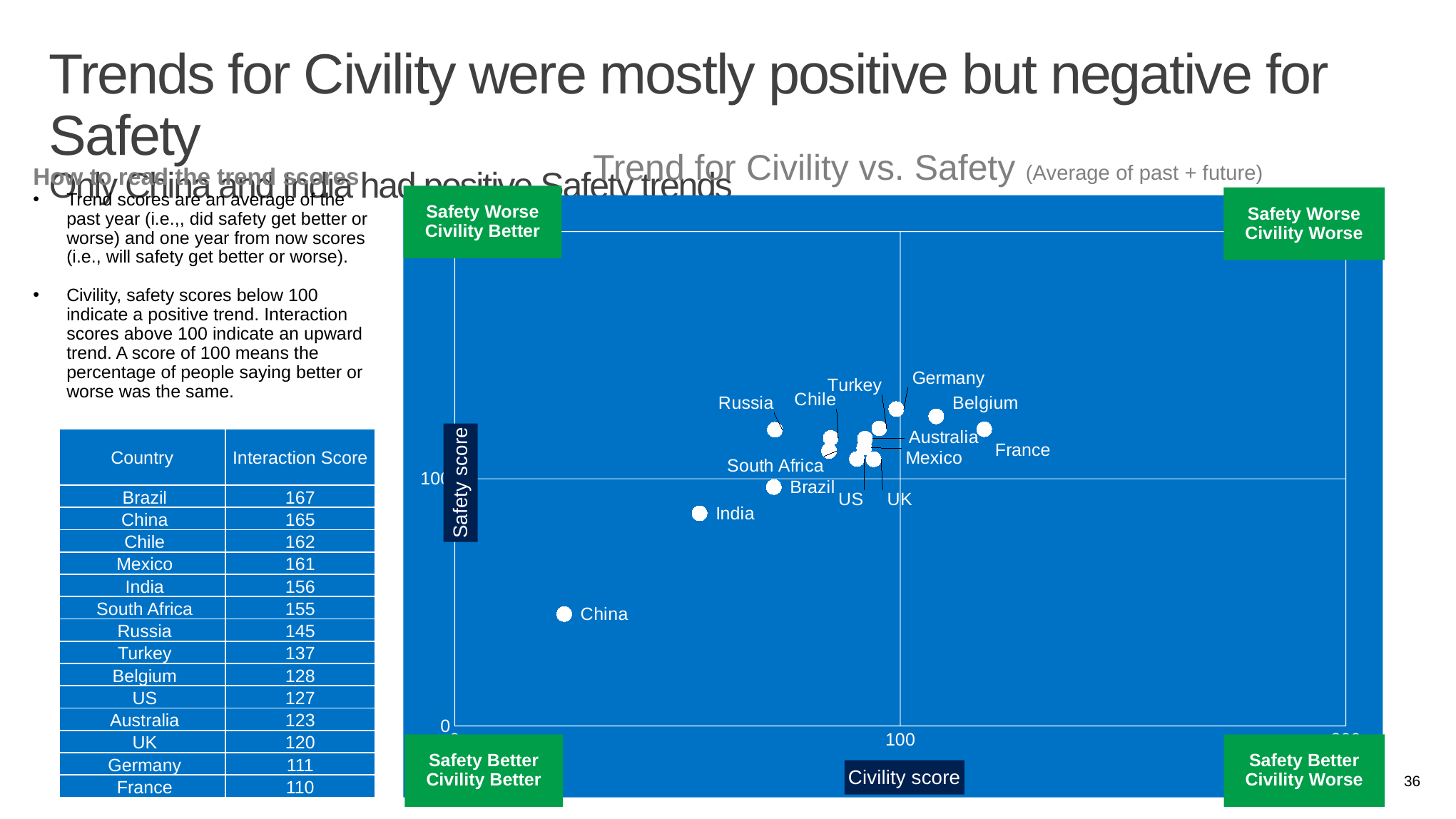

# Trends for Civility were mostly positive but negative for Safety Only China and India had positive Safety trends
Trend for Civility vs. Safety (Average of past + future)
How to read the trend scores
Trend scores are an average of the past year (i.e.,, did safety get better or worse) and one year from now scores (i.e., will safety get better or worse).

Civility, safety scores below 100 indicate a positive trend. Interaction scores above 100 indicate an upward trend. A score of 100 means the percentage of people saying better or worse was the same.

### Chart

| Category | Safety |
|---|---|
Safety Worse
Civility Better
Safety Worse
Civility Worse
| Country | Interaction Score |
| --- | --- |
| Brazil | 167 |
| China | 165 |
| Chile | 162 |
| Mexico | 161 |
| India | 156 |
| South Africa | 155 |
| Russia | 145 |
| Turkey | 137 |
| Belgium | 128 |
| US | 127 |
| Australia | 123 |
| UK | 120 |
| Germany | 111 |
| France | 110 |
Safety Better
Civility Worse
Safety Better
Civility Better
36